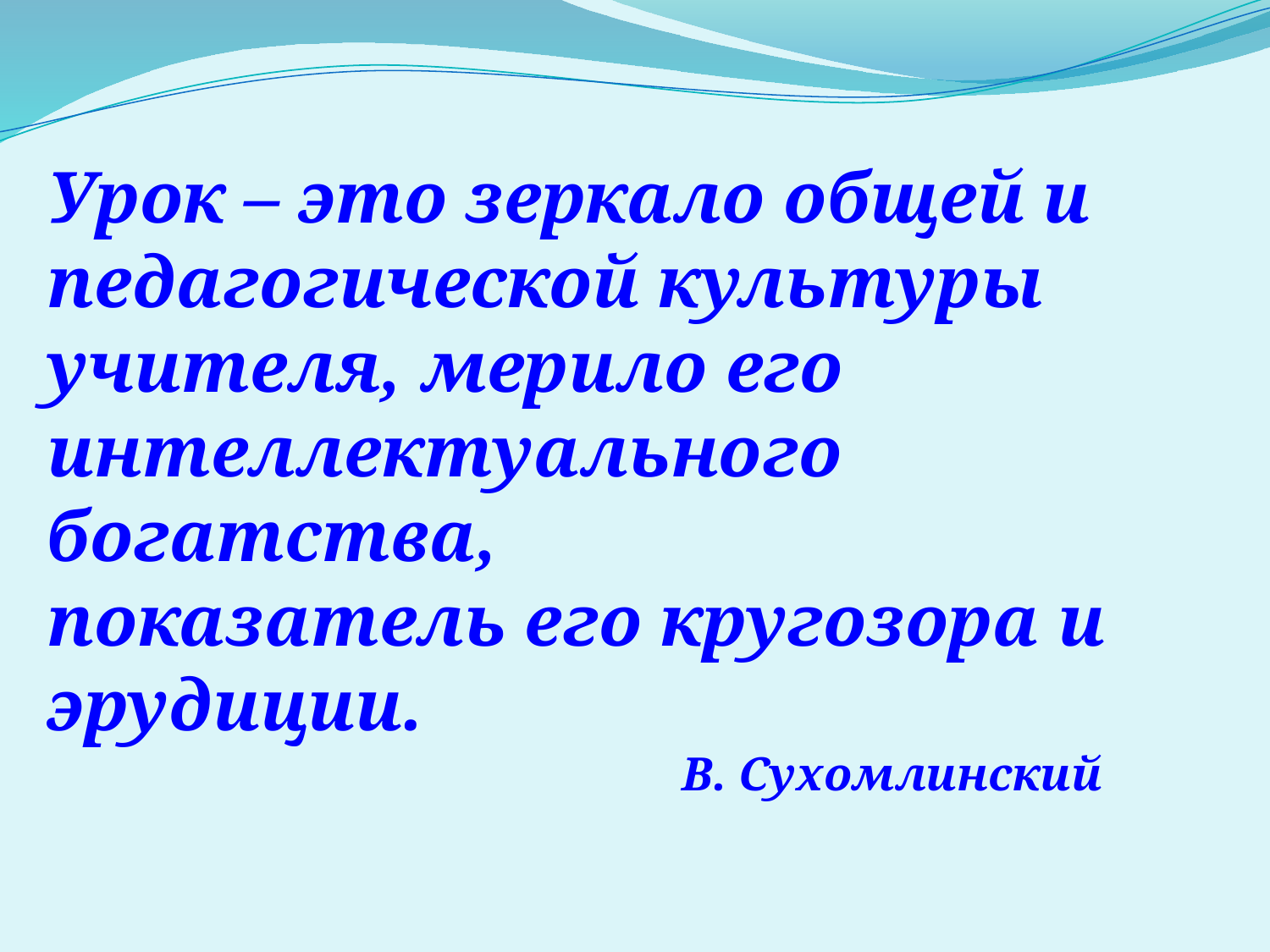

Урок – это зеркало общей и педагогической культуры учителя, мерило его интеллектуального богатства,
показатель его кругозора и эрудиции.
					В. Сухомлинский